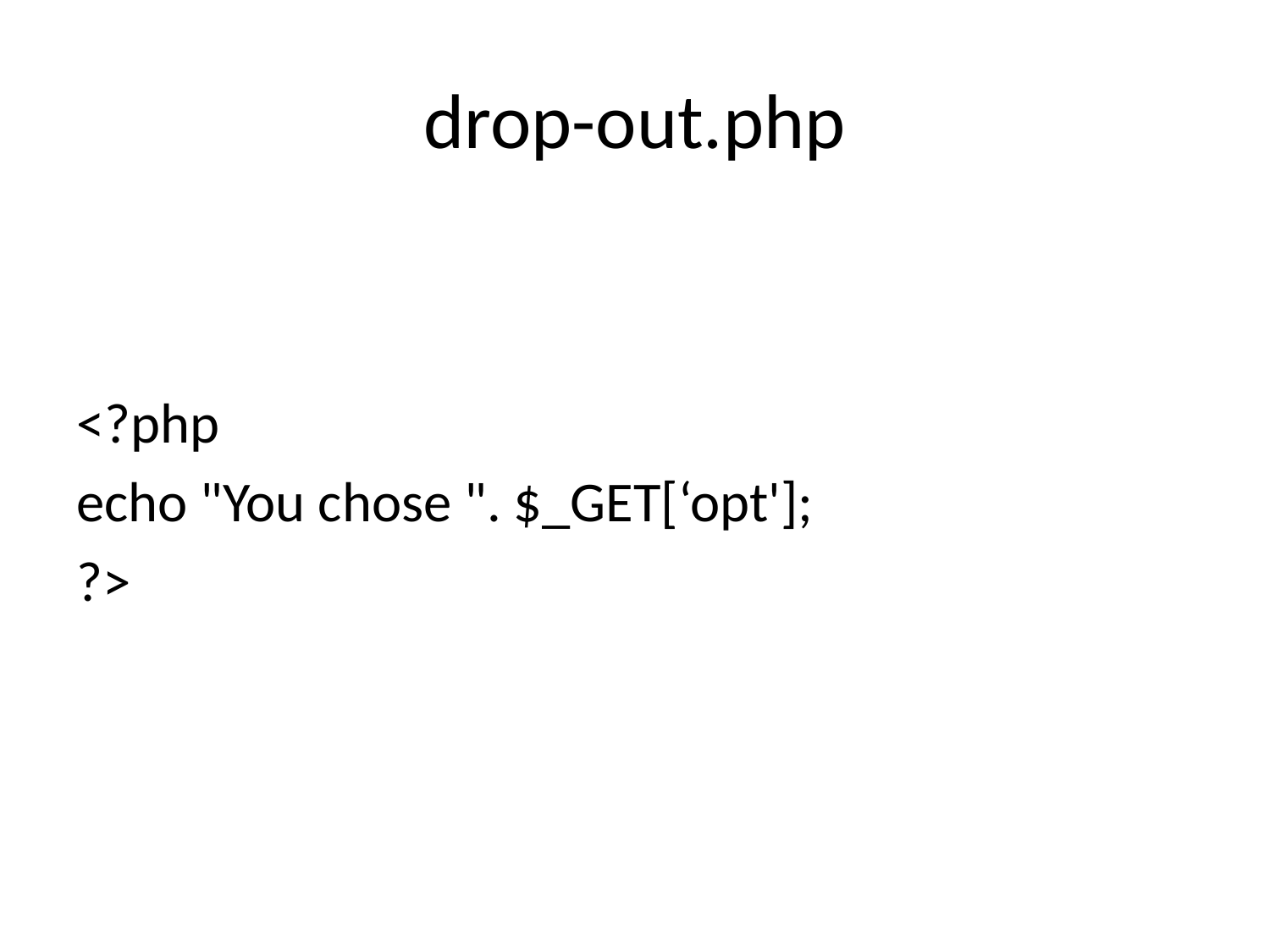

# drop-out.php

<?php
echo "You chose ". $_GET[‘opt'];
?>